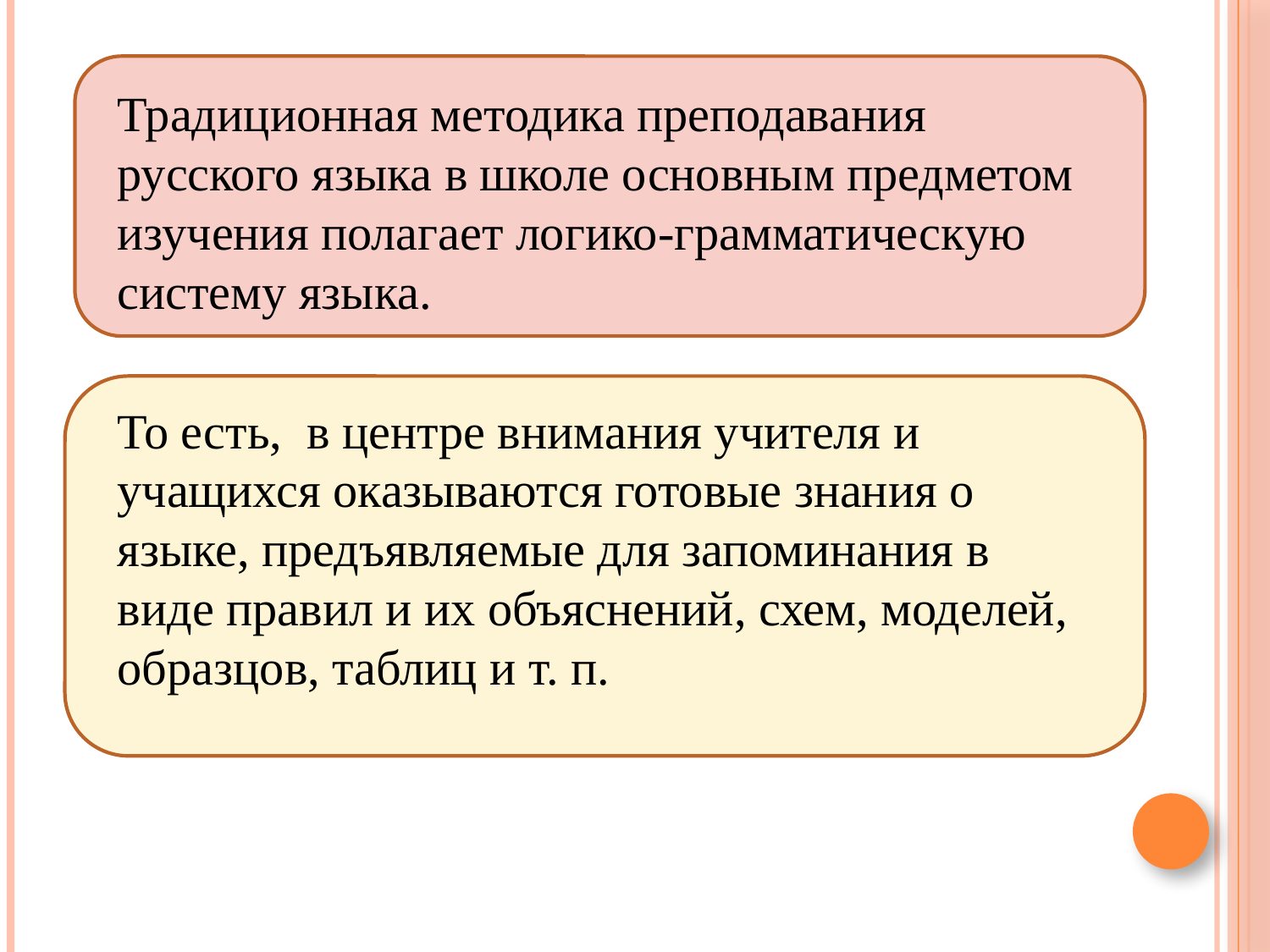

Традиционная методика преподавания русского языка в школе основным предметом изучения полагает логико-грамматическую систему языка.

То есть,  в центре внимания учителя и учащихся оказываются готовые знания о языке, предъявляемые для запоминания в виде правил и их объяснений, схем, моделей, образцов, таблиц и т. п.